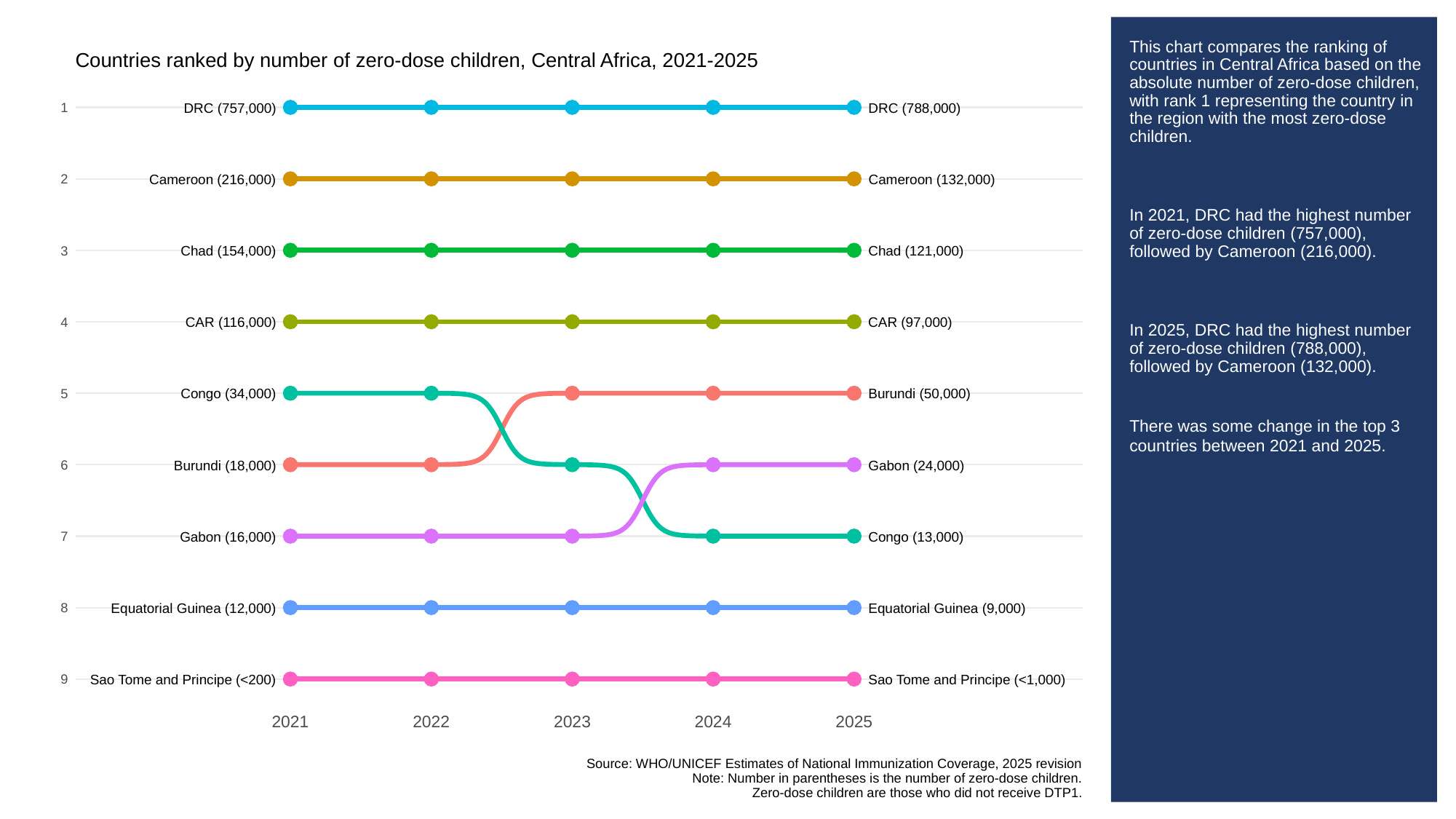

# This chart compares the ranking of countries in Central Africa based on the absolute number of zero-dose children, with rank 1 representing the country in the region with the most zero-dose children.

In 2021, DRC had the highest number of zero-dose children (757,000), followed by Cameroon (216,000).

In 2025, DRC had the highest number of zero-dose children (788,000), followed by Cameroon (132,000).

There was some change in the top 3 countries between 2021 and 2025.

Countries ranked by number of zero-dose children, Central Africa, 2021-2025

DRC (757,000)
DRC (788,000)
1
1
1
1
1
1

Cameroon (216,000)
Cameroon (132,000)
2
2
2
2
2
2

Chad (154,000)
Chad (121,000)
3
3
3
3
3
3

CAR (116,000)
CAR (97,000)
4
4
4
4
4
4

Congo (34,000)
Burundi (50,000)
5
5
5
5
5
5

Burundi (18,000)
Gabon (24,000)
6
6
6
6
6
6

Gabon (16,000)
Congo (13,000)
7
7
7
7
7
7

Equatorial Guinea (12,000)
Equatorial Guinea (9,000)
8
8
8
8
8
8

Sao Tome and Principe (<200)
Sao Tome and Principe (<1,000)
9
9
9
9
9
9

2021
2022
2023
2024
2025
Source: WHO/UNICEF Estimates of National Immunization Coverage, 2025 revision
Note: Number in parentheses is the number of zero-dose children.
Zero-dose children are those who did not receive DTP1.